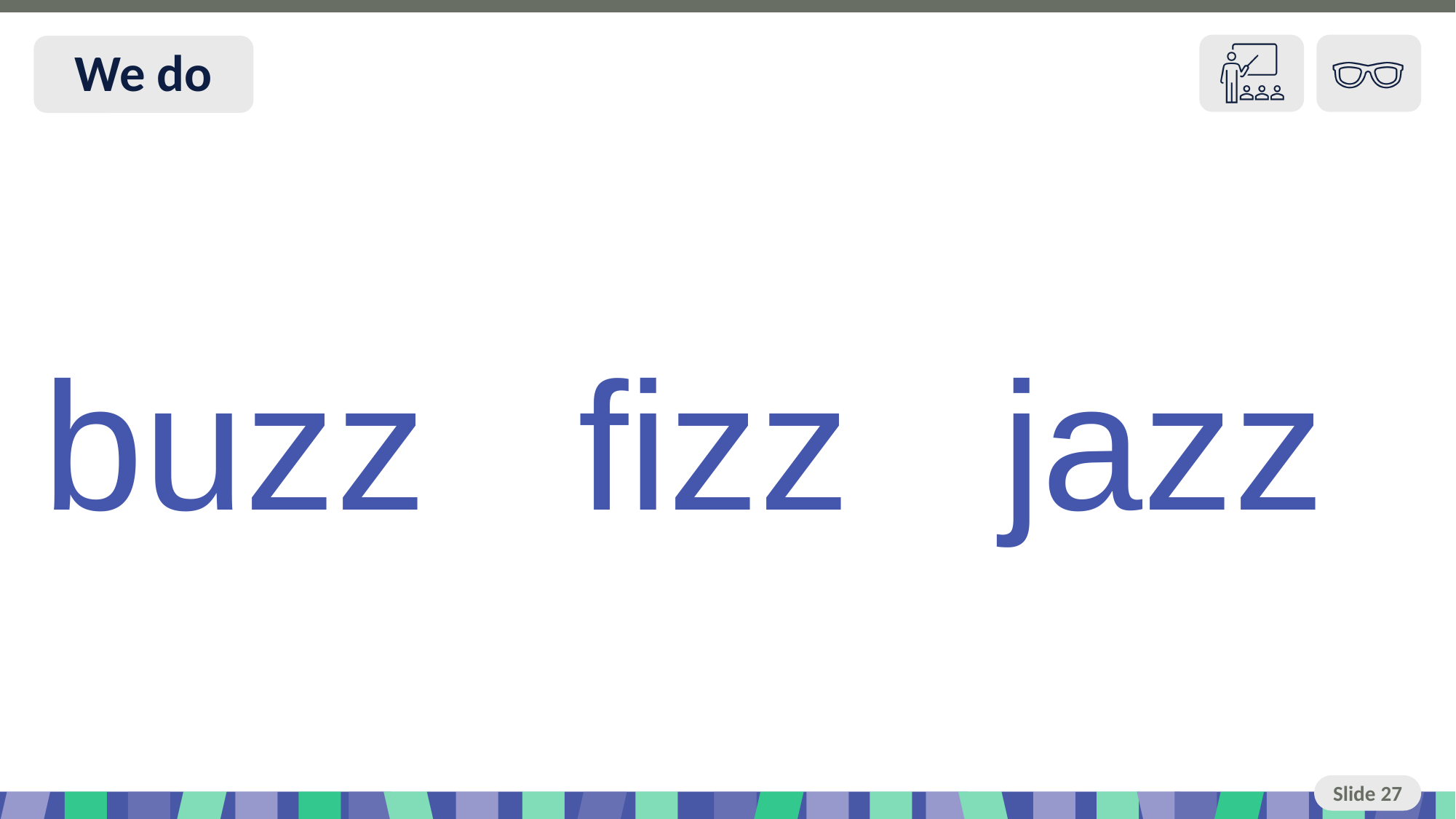

# Slide 27 We do
buzz   fizz   jazz